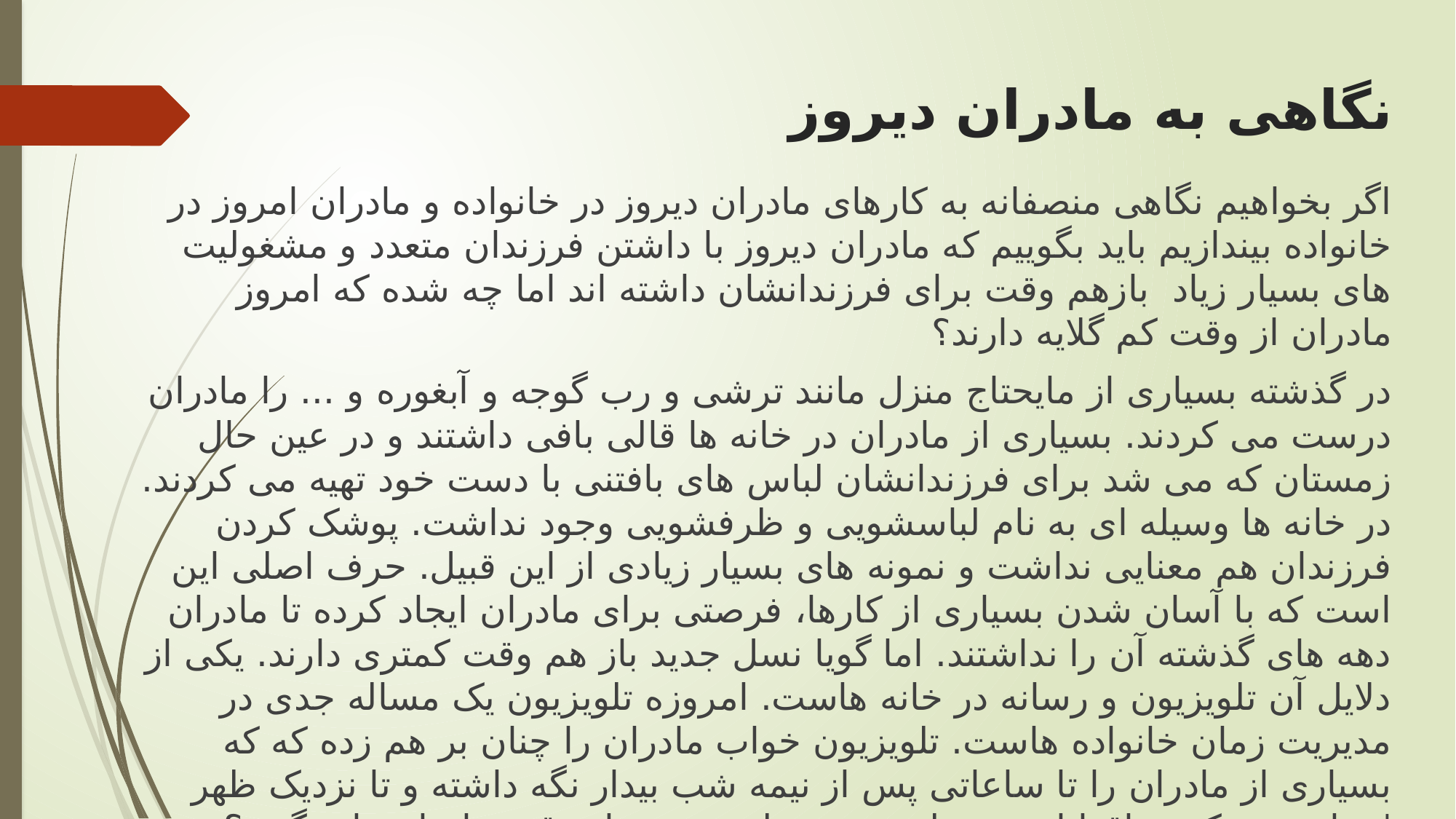

# نگاهی به مادران دیروز
اگر بخواهیم نگاهی منصفانه به کارهای مادران دیروز در خانواده و مادران امروز در خانواده بیندازیم باید بگوییم که مادران دیروز با داشتن فرزندان متعدد و مشغولیت های بسیار زیاد  بازهم وقت برای فرزندانشان داشته اند اما چه شده که امروز مادران از وقت کم گلایه دارند؟
در گذشته بسیاری از مایحتاج منزل مانند ترشی و رب گوجه و آبغوره و ... را مادران درست می کردند. بسیاری از مادران در خانه ها قالی بافی داشتند و در عین حال زمستان که می شد برای فرزندانشان لباس های بافتنی با دست خود تهیه می کردند. در خانه ها وسیله ای به نام لباسشویی و ظرفشویی وجود نداشت. پوشک کردن فرزندان هم معنایی نداشت و نمونه های بسیار زیادی از این قبیل. حرف اصلی این است که با آسان شدن بسیاری از کارها، فرصتی برای مادران ایجاد کرده تا مادران دهه های گذشته آن را نداشتند. اما گویا نسل جدید باز هم وقت کمتری دارند. یکی از دلایل آن تلویزیون و رسانه در خانه هاست. امروزه تلویزیون یک مساله جدی در مدیریت زمان خانواده هاست. تلویزیون خواب مادران را چنان بر هم زده که که بسیاری از مادران را تا ساعاتی پس از نیمه شب بیدار نگه داشته و تا نزدیک ظهر خواب می کند. واقعا امروزه تلویزیون و تلفن چقدر از وقت مادران را میگیرد؟!
در یک کلام سبک زندگی امروز وقت کش است . امکانات رفاهی بیشتر شده ولی وقت ها برکت ندارد. مردم رفاه دارند ولی آرامش ندارند. باید سبک زندگی را عوض نمود.